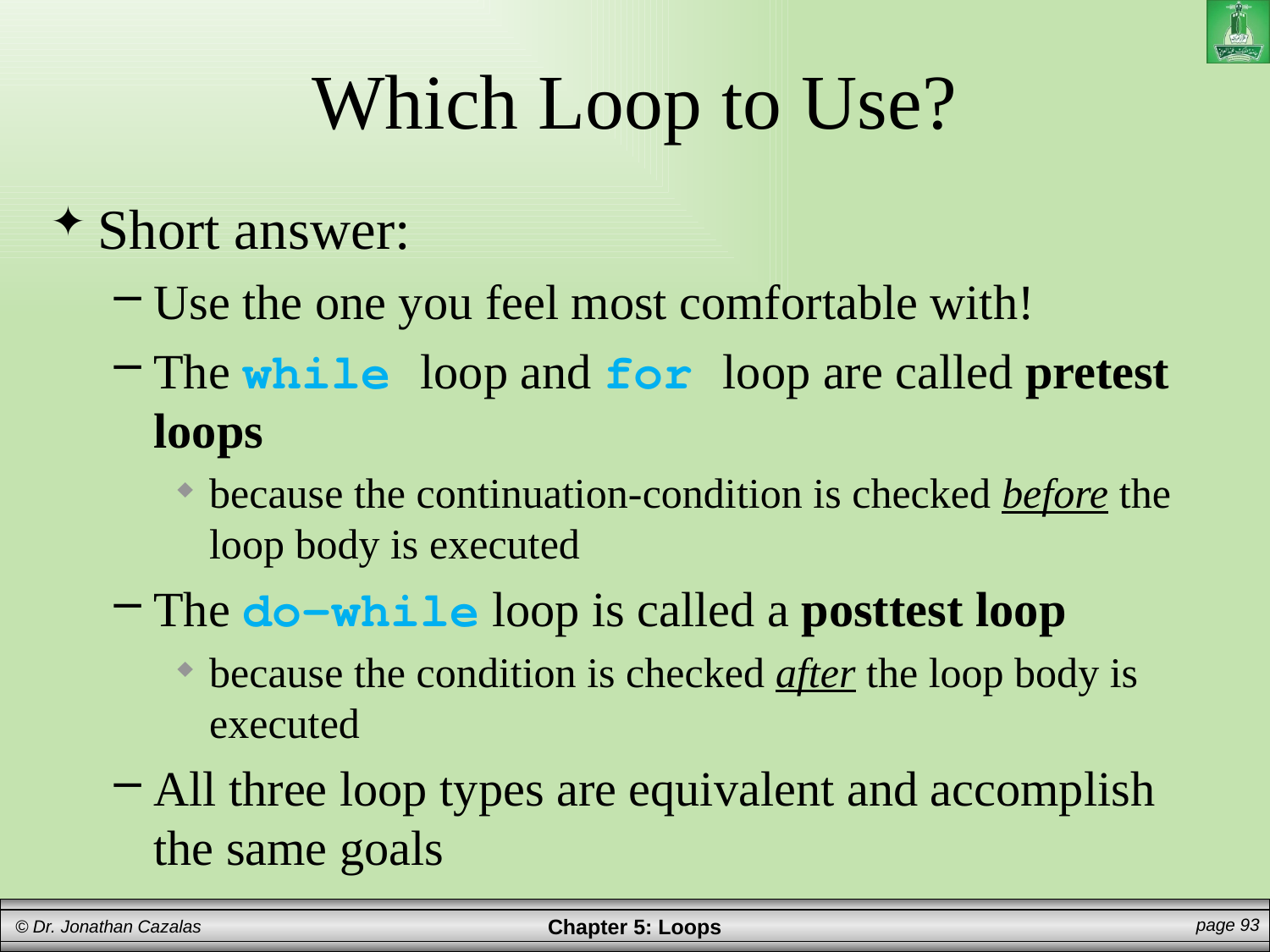

# Which Loop to Use?
Short answer:
Use the one you feel most comfortable with!
The while loop and for loop are called pretest loops
because the continuation-condition is checked before the loop body is executed
The do-while loop is called a posttest loop
because the condition is checked after the loop body is executed
All three loop types are equivalent and accomplish the same goals